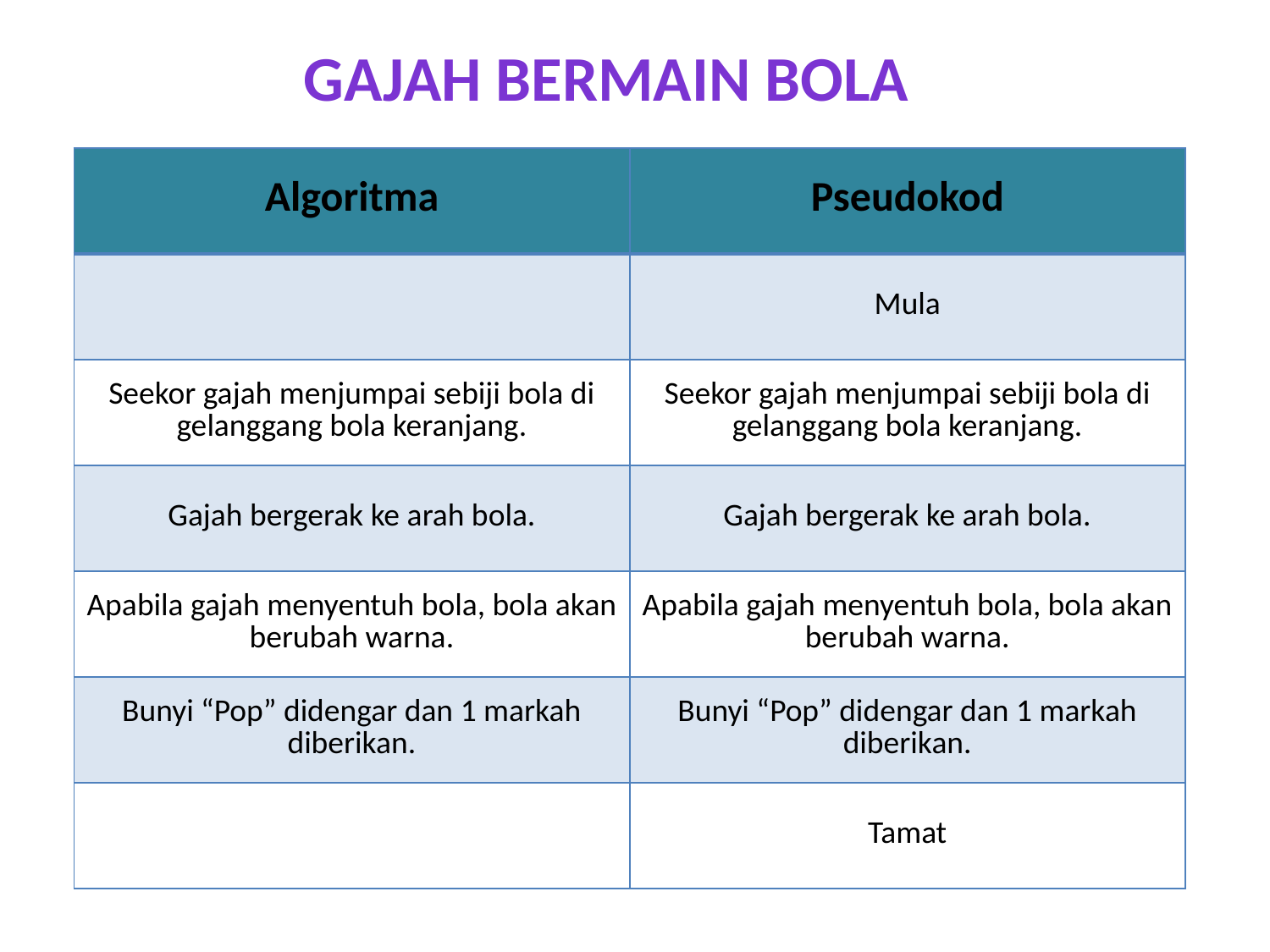

Gajah Bermain Bola
| Algoritma | Pseudokod |
| --- | --- |
|  | Mula |
| Seekor gajah menjumpai sebiji bola di gelanggang bola keranjang. | Seekor gajah menjumpai sebiji bola di gelanggang bola keranjang. |
| Gajah bergerak ke arah bola. | Gajah bergerak ke arah bola. |
| Apabila gajah menyentuh bola, bola akan berubah warna. | Apabila gajah menyentuh bola, bola akan berubah warna. |
| Bunyi “Pop” didengar dan 1 markah diberikan. | Bunyi “Pop” didengar dan 1 markah diberikan. |
|  | Tamat |